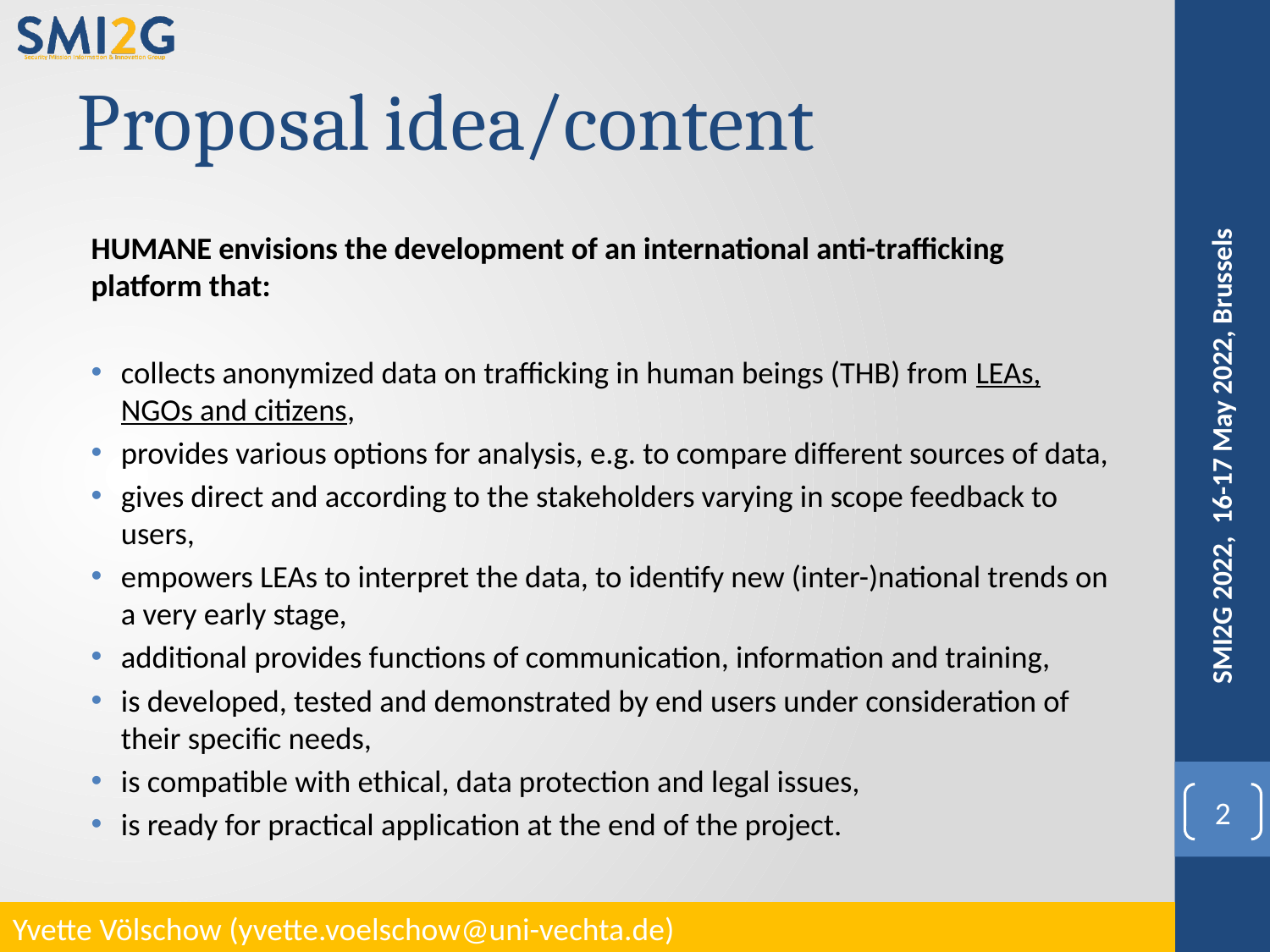

# Proposal idea/content
HUMANE envisions the development of an international anti-trafficking platform that:

collects anonymized data on trafficking in human beings (THB) from LEAs, NGOs and citizens,
provides various options for analysis, e.g. to compare different sources of data,
gives direct and according to the stakeholders varying in scope feedback to users,
empowers LEAs to interpret the data, to identify new (inter-)national trends on a very early stage,
additional provides functions of communication, information and training,
is developed, tested and demonstrated by end users under consideration of their specific needs,
is compatible with ethical, data protection and legal issues,
is ready for practical application at the end of the project.
SMI2G 2022,  16-17 May 2022, Brussels
2
Yvette Völschow (yvette.voelschow@uni-vechta.de)